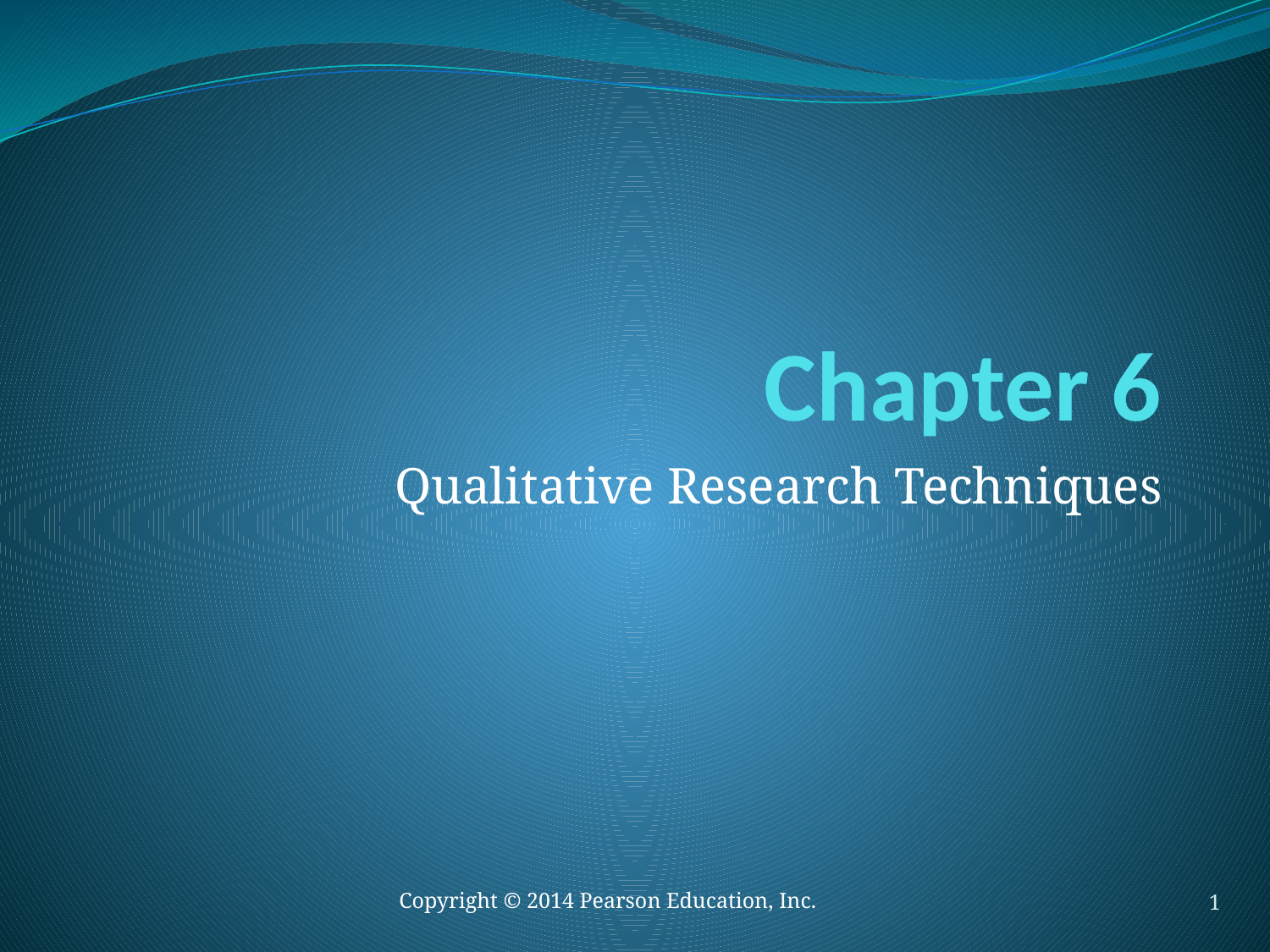

# Chapter 6
Qualitative Research Techniques
1
Copyright © 2014 Pearson Education, Inc.